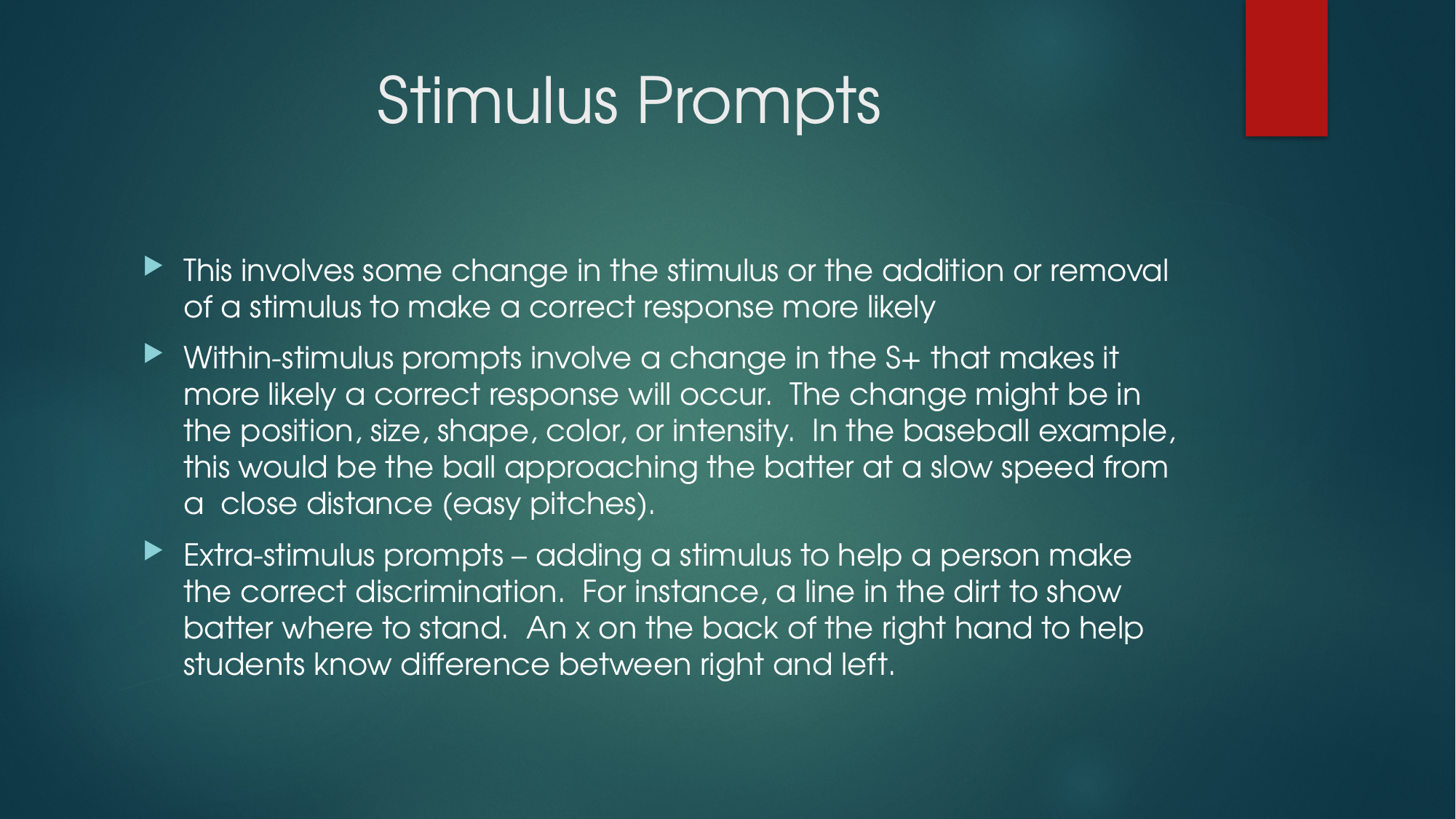

# Stimulus Prompts
This involves some change in the stimulus or the addition or removal of a stimulus to make a correct response more likely
Within-stimulus prompts involve a change in the S+ that makes it more likely a correct response will occur.  The change might be in the position, size, shape, color, or intensity.  In the baseball example, this would be the ball approaching the batter at a slow speed from a  close distance (easy pitches).
Extra-stimulus prompts – adding a stimulus to help a person make the correct discrimination.  For instance, a line in the dirt to show batter where to stand.  An x on the back of the right hand to help students know difference between right and left.